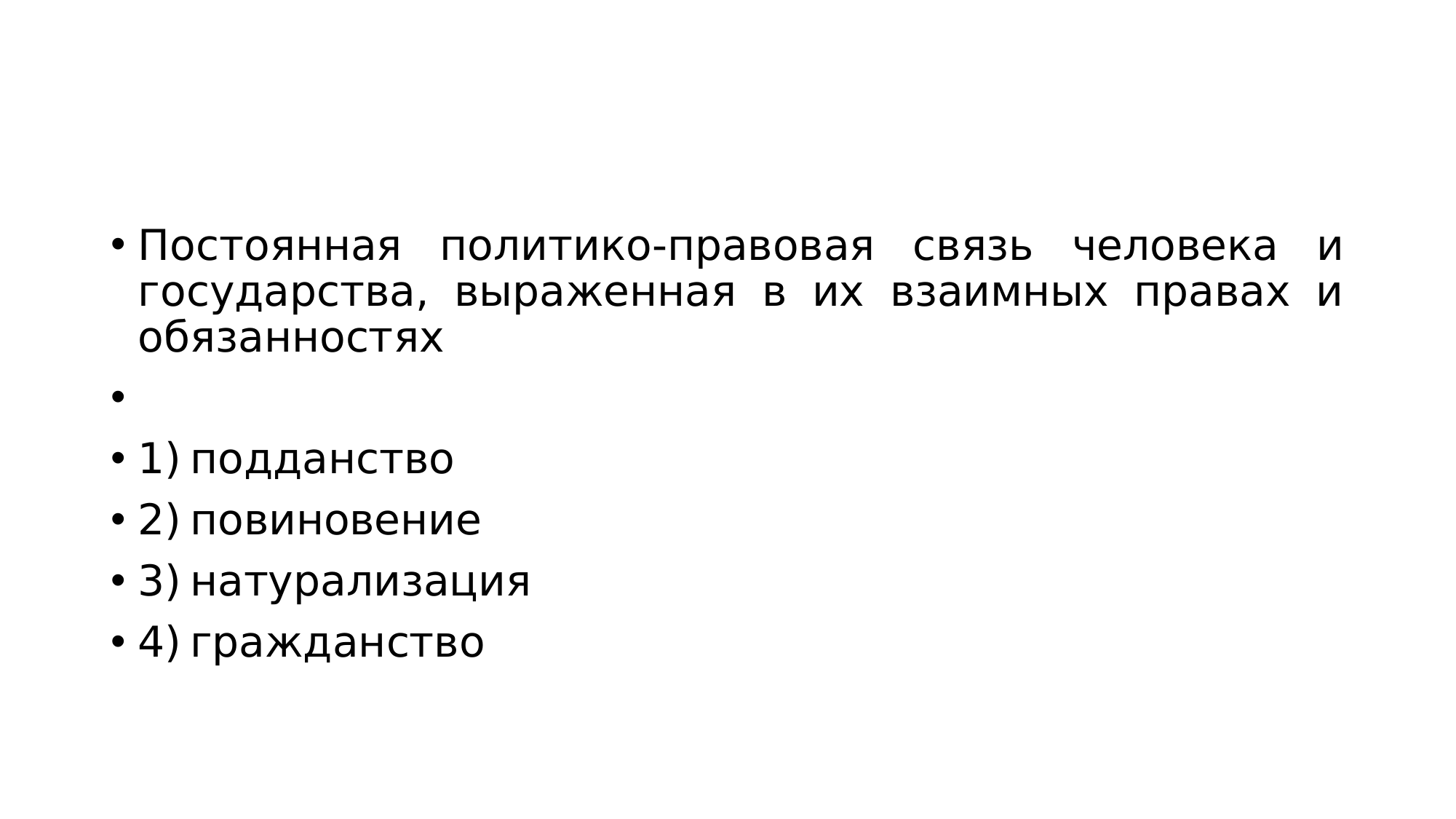

#
Постоянная политико-правовая связь человека и государства, выраженная в их взаимных правах и обязанностях

1) подданство
2) повиновение
3) натурализация
4) гражданство